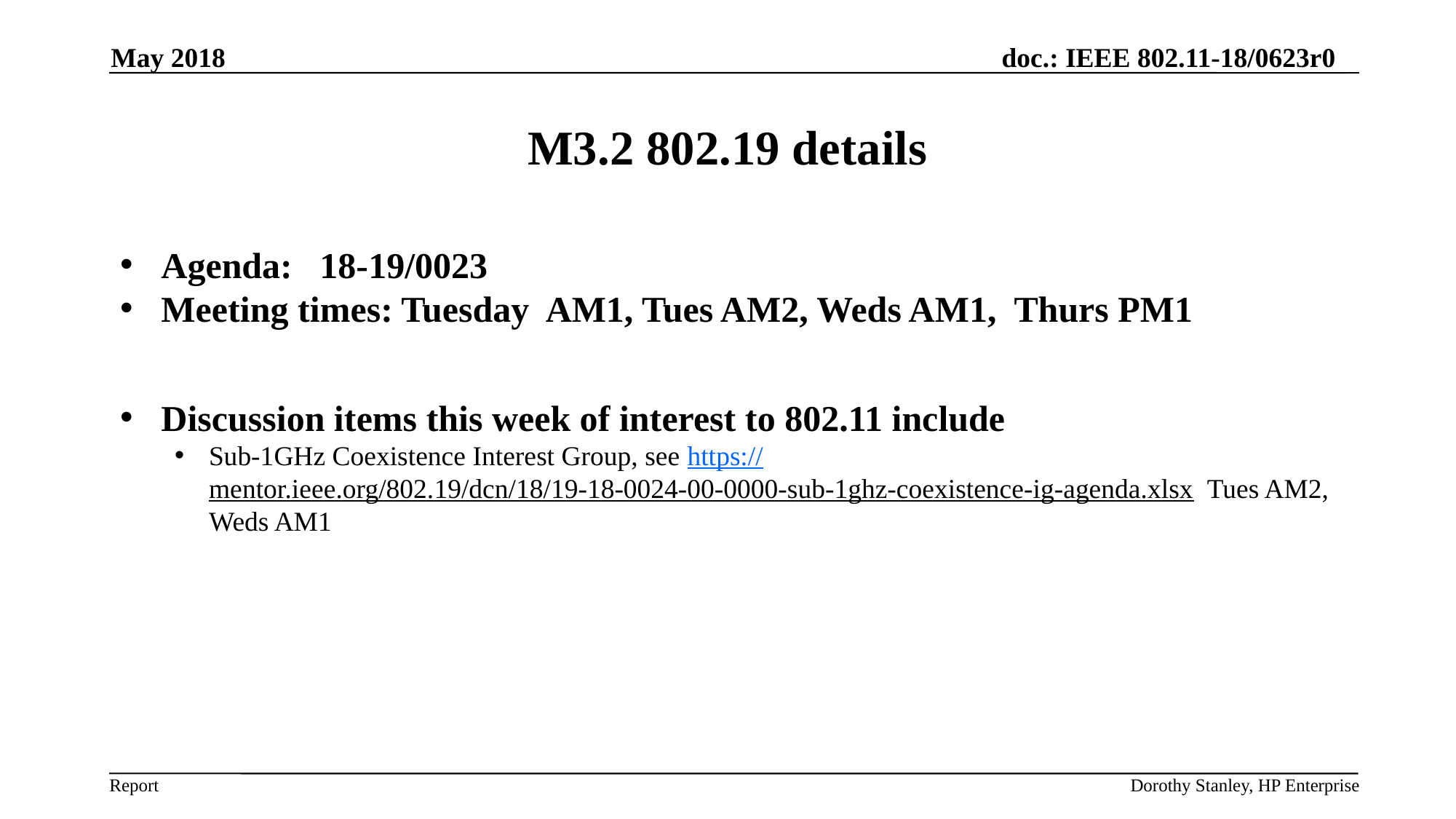

May 2018
# M3.2 802.19 details
Agenda:   18-19/0023
Meeting times: Tuesday  AM1, Tues AM2, Weds AM1,  Thurs PM1

Discussion items this week of interest to 802.11 include
Sub-1GHz Coexistence Interest Group, see https://mentor.ieee.org/802.19/dcn/18/19-18-0024-00-0000-sub-1ghz-coexistence-ig-agenda.xlsx  Tues AM2, Weds AM1
Dorothy Stanley, HP Enterprise